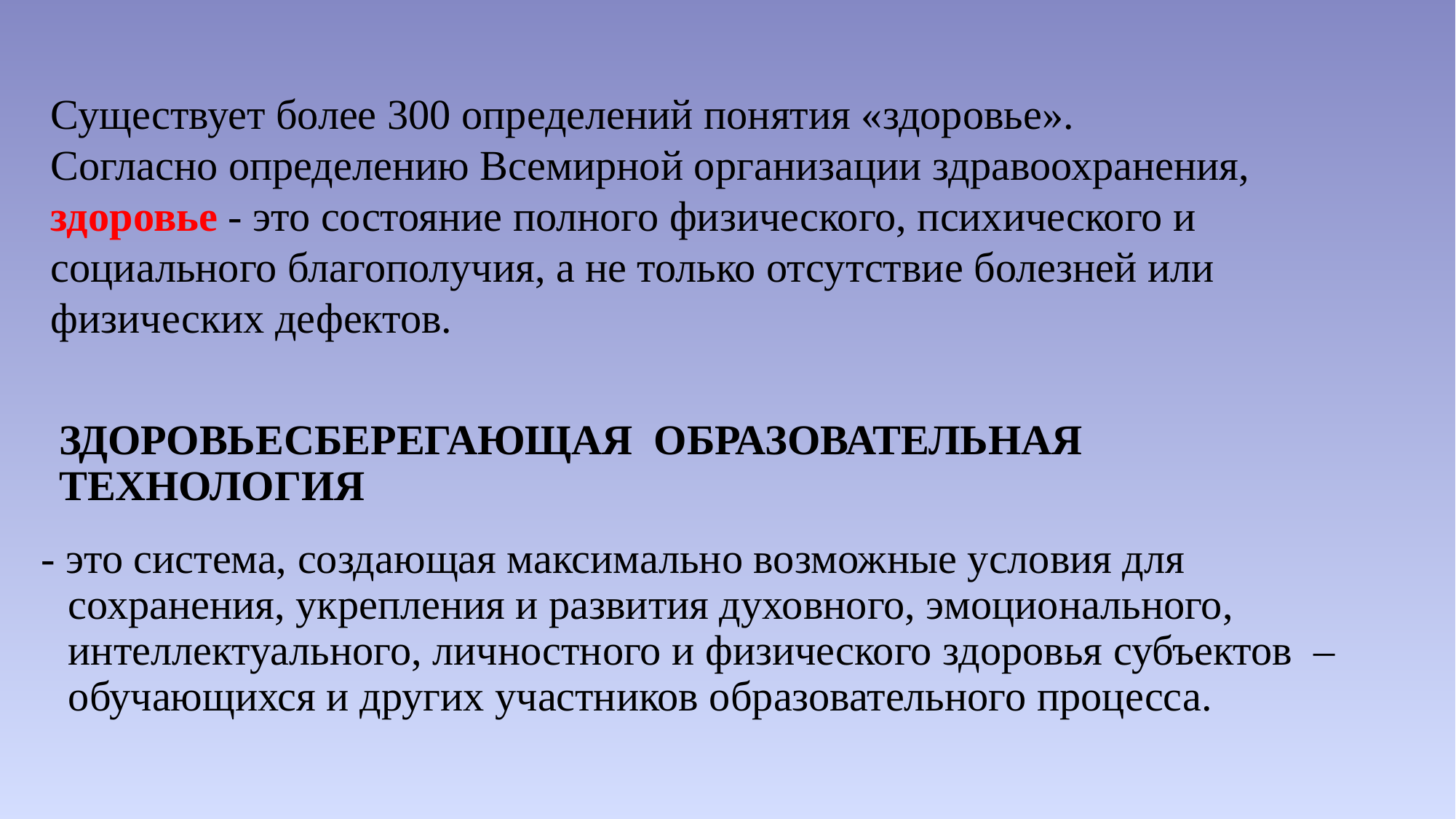

Существует более 300 определений понятия «здоровье».
Согласно определению Всемирной организации здравоохранения,
здоровье - это состояние полного физического, психического и социального благополучия, а не только отсутствие болезней или физических дефектов.
# ЗДОРОВЬЕСБЕРЕГАЮЩАЯ  ОБРАЗОВАТЕЛЬНАЯ ТЕХНОЛОГИЯ
- это система, создающая максимально возможные условия для сохранения, укрепления и развития духовного, эмоционального, интеллектуального, личностного и физического здоровья субъектов  – обучающихся и других участников образовательного процесса.